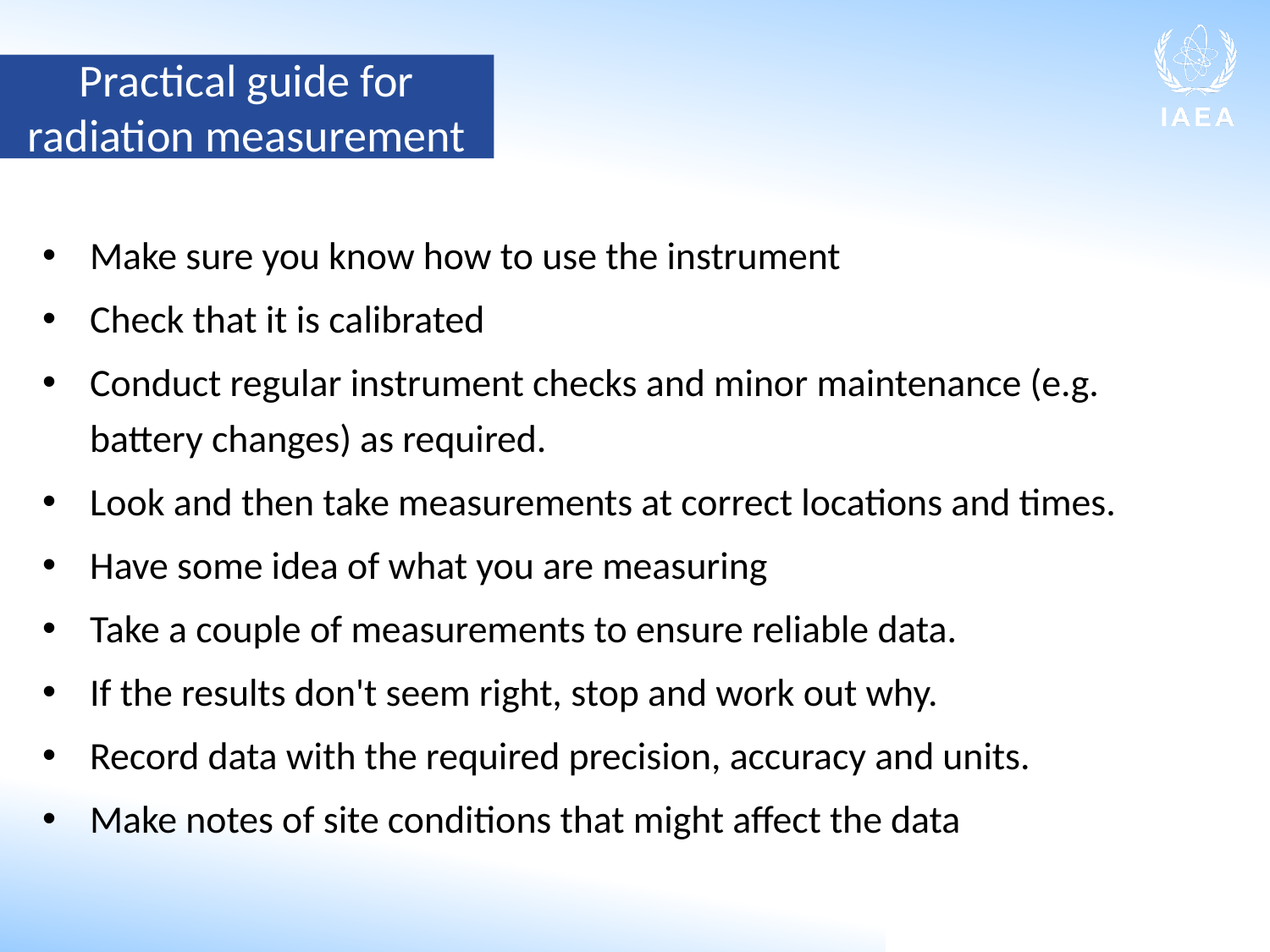

Practical guide for radiation measurement
Make sure you know how to use the instrument
Check that it is calibrated
Conduct regular instrument checks and minor maintenance (e.g. battery changes) as required.
Look and then take measurements at correct locations and times.
Have some idea of what you are measuring
Take a couple of measurements to ensure reliable data.
If the results don't seem right, stop and work out why.
Record data with the required precision, accuracy and units.
Make notes of site conditions that might affect the data